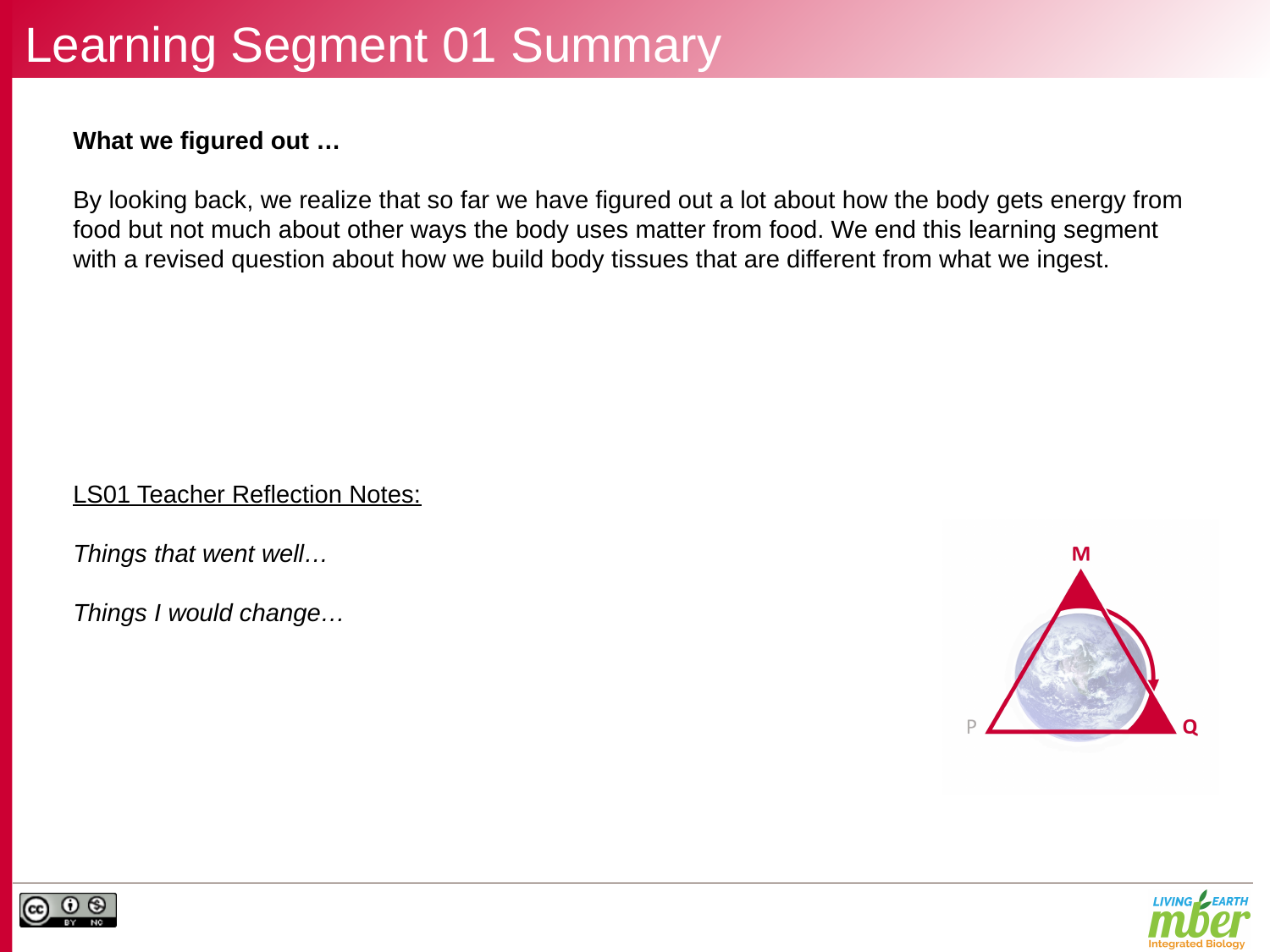

# Learning Segment 01 Summary
What we figured out …

By looking back, we realize that so far we have figured out a lot about how the body gets energy from food but not much about other ways the body uses matter from food. We end this learning segment with a revised question about how we build body tissues that are different from what we ingest.

LS01 Teacher Reflection Notes:

Things that went well…

Things I would change…